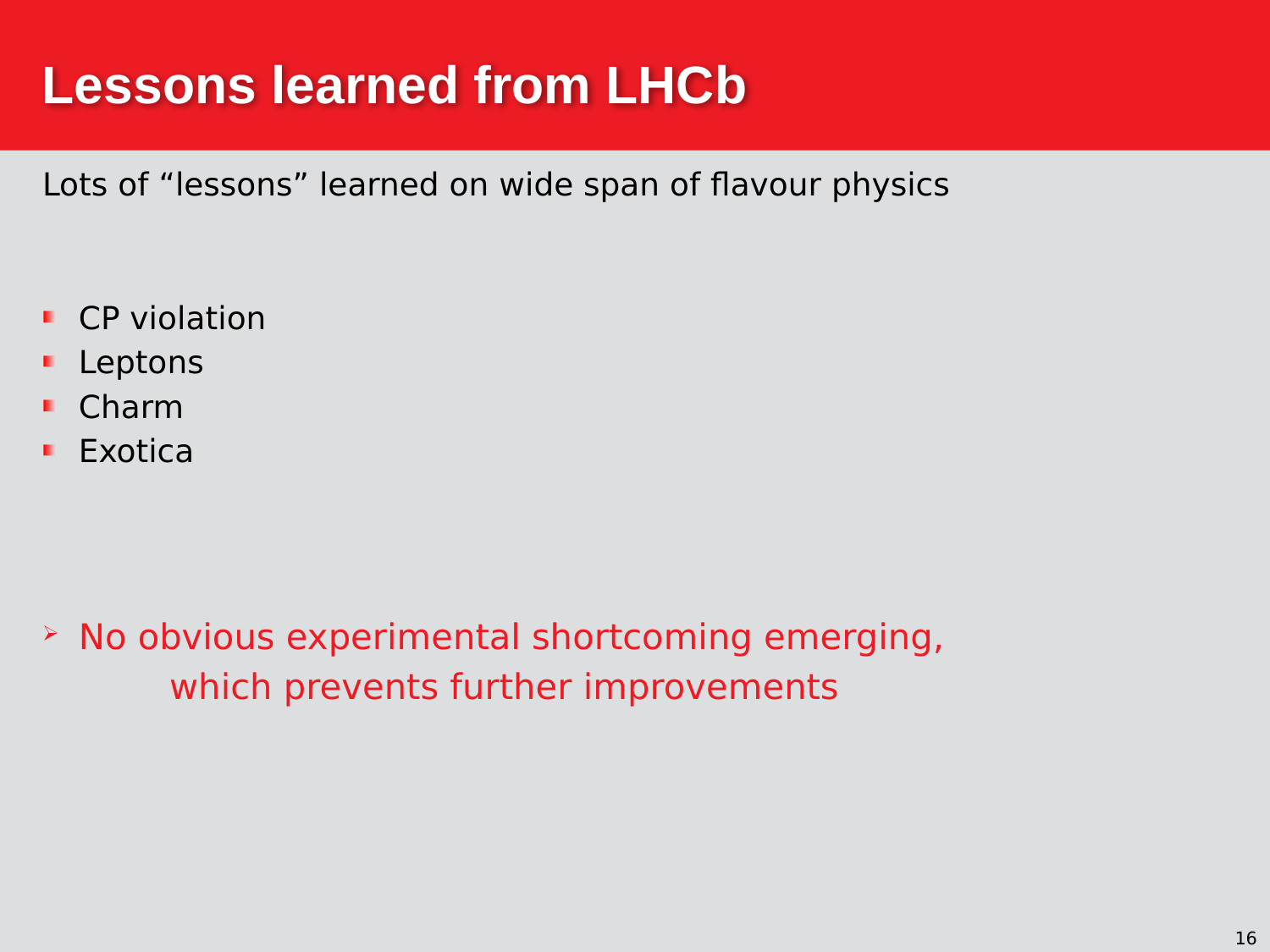

# Lessons learned from LHCb
Lots of “lessons” learned on wide span of flavour physics

CP violation
Leptons
Charm
Exotica

No obvious experimental shortcoming emerging,
	which prevents further improvements

16